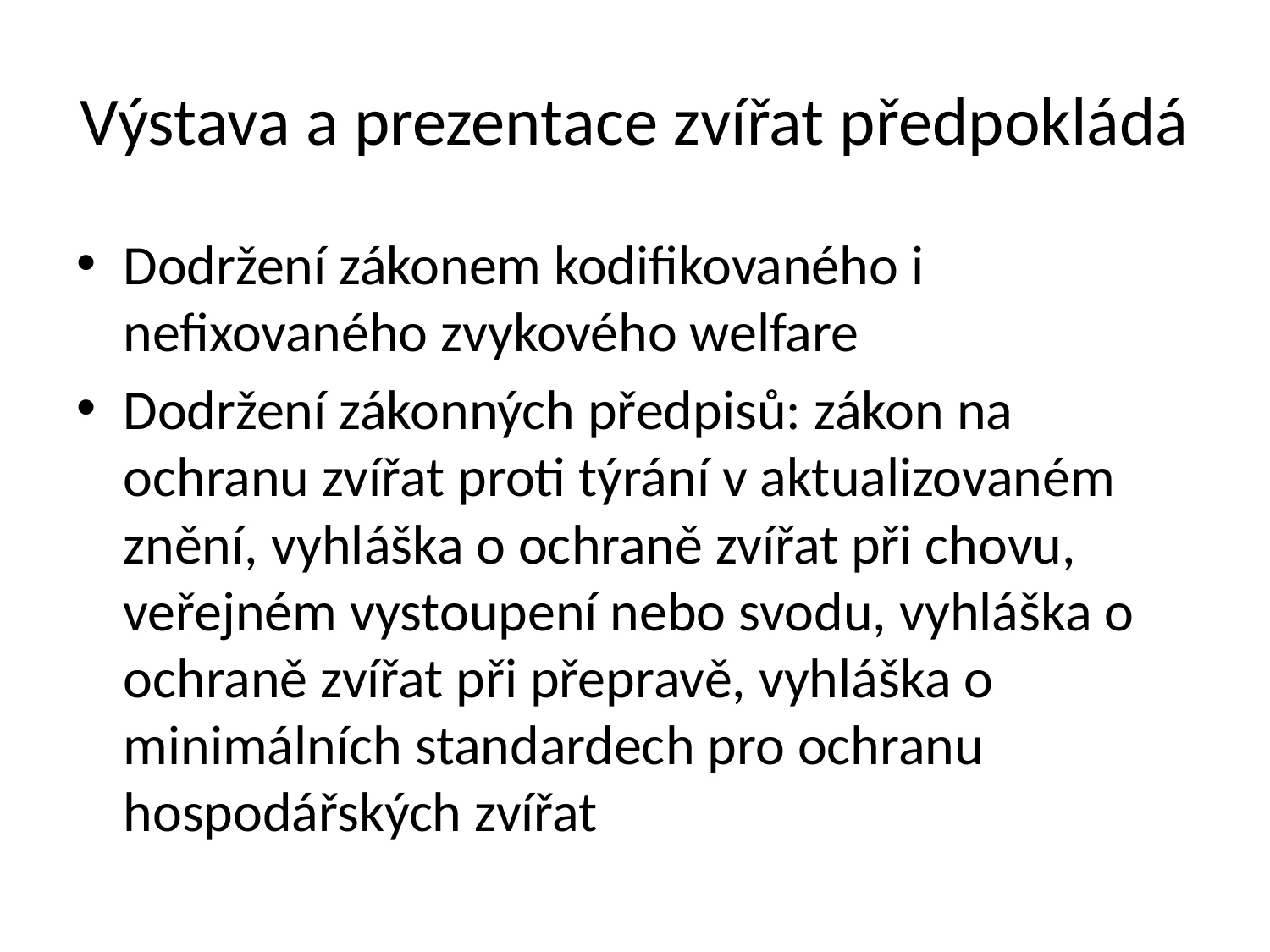

# Výstava a prezentace zvířat předpokládá
Dodržení zákonem kodifikovaného i nefixovaného zvykového welfare
Dodržení zákonných předpisů: zákon na ochranu zvířat proti týrání v aktualizovaném znění, vyhláška o ochraně zvířat při chovu, veřejném vystoupení nebo svodu, vyhláška o ochraně zvířat při přepravě, vyhláška o minimálních standardech pro ochranu hospodářských zvířat